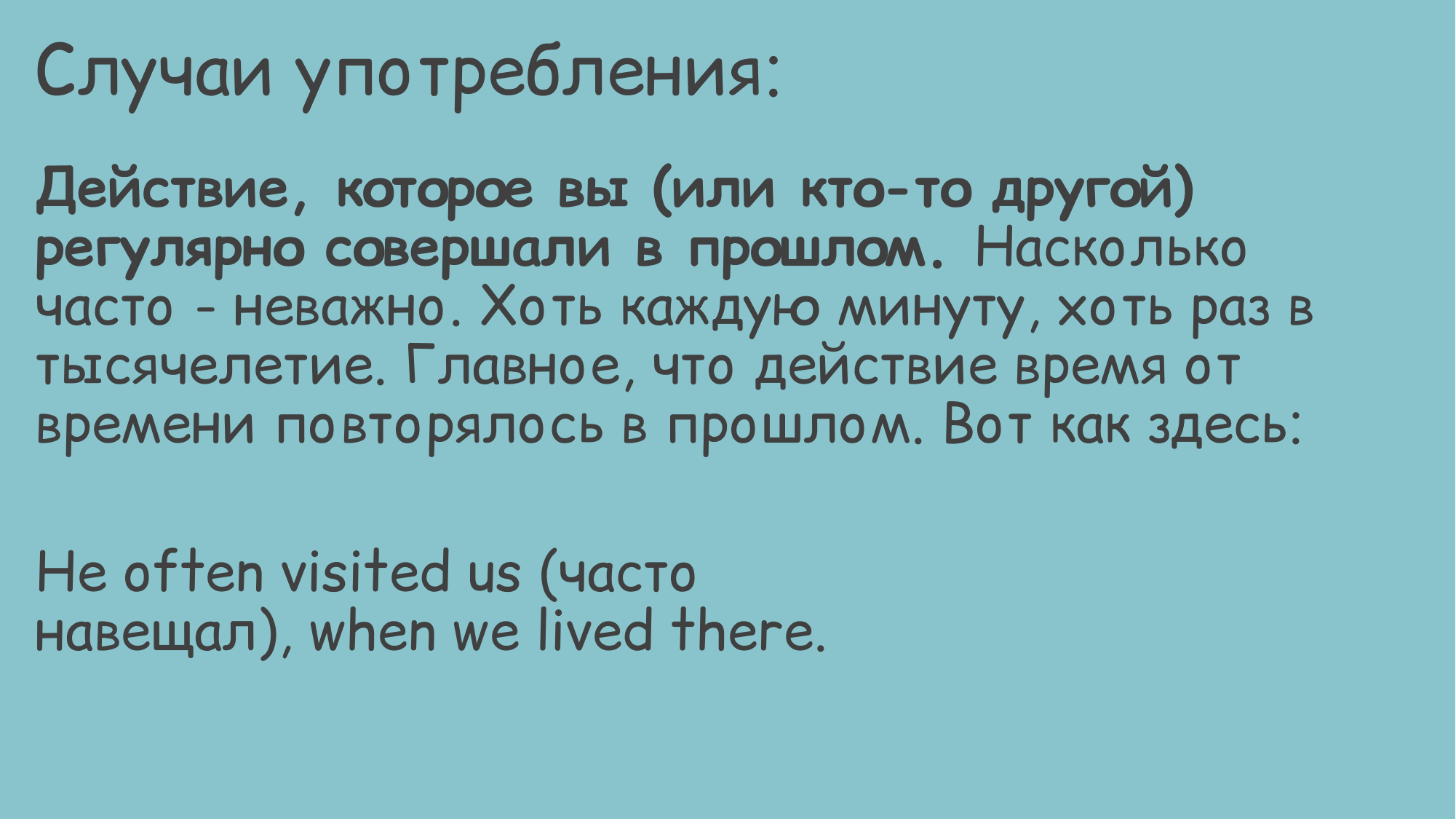

# Случаи употребления:
Действие, которое вы (или кто-то другой) регулярно совершали в прошлом. Насколько часто - неважно. Хоть каждую минуту, хоть раз в тысячелетие. Главное, что действие время от времени повторялось в прошлом. Вот как здесь:

He often visited us (часто навещал), when we lived there.